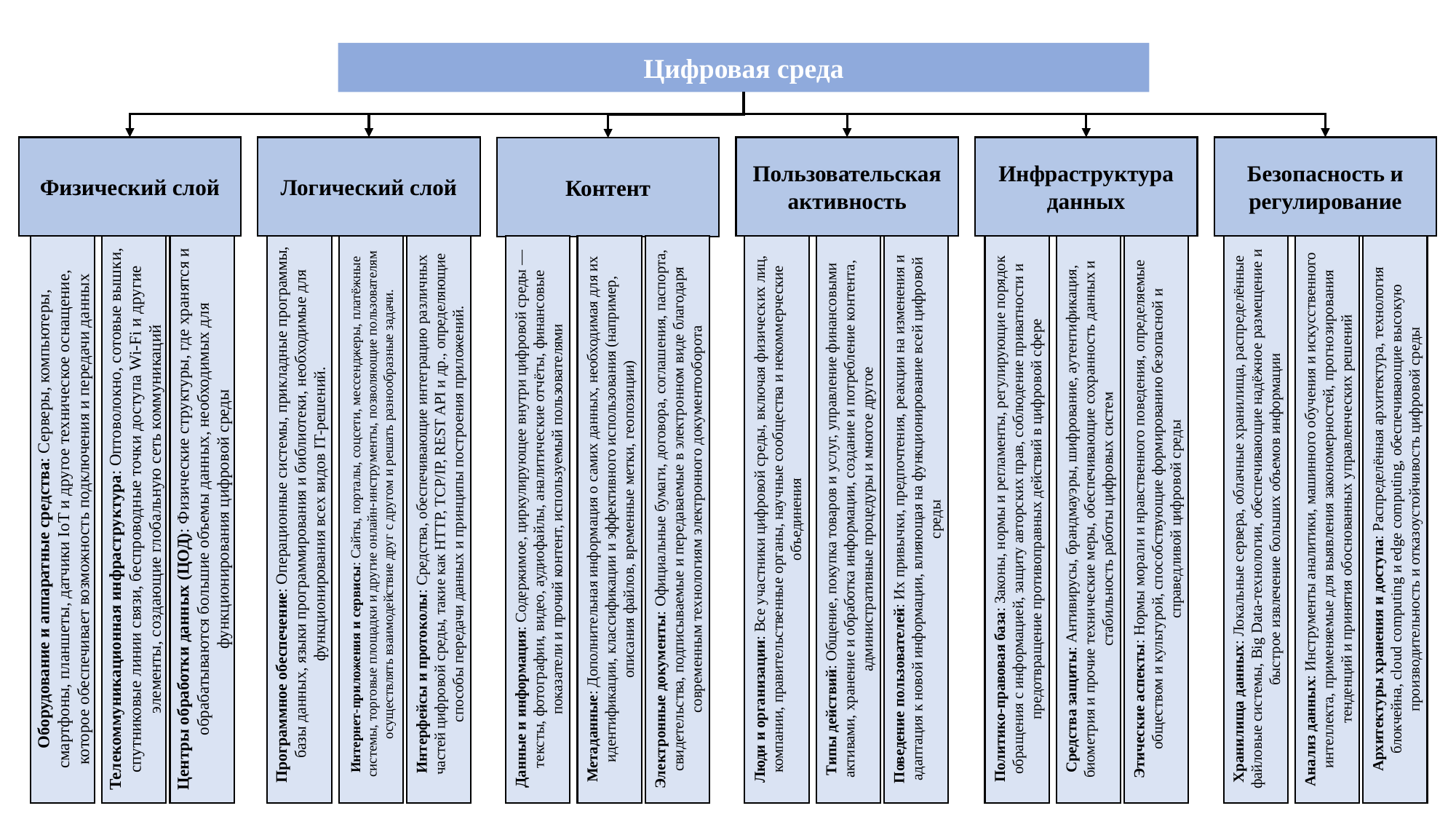

Цифровая среда
Физический слой
Логический слой
Пользовательская активность
Инфраструктура данных
Безопасность и регулирование
Контент
Люди и организации: Все участники цифровой среды, включая физических лиц, компании, правительственные органы, научные сообщества и некоммерческие объединения
Типы действий: Общение, покупка товаров и услуг, управление финансовыми активами, хранение и обработка информации, создание и потребление контента, административные процедуры и многое другое
Поведение пользователей: Их привычки, предпочтения, реакции на изменения и адаптация к новой информации, влияющая на функционирование всей цифровой среды
Политико-правовая база: Законы, нормы и регламенты, регулирующие порядок обращения с информацией, защиту авторских прав, соблюдение приватности и предотвращение противоправных действий в цифровой сфере
Средства защиты: Антивирусы, брандмауэры, шифрование, аутентификация, биометрия и прочие технические меры, обеспечивающие сохранность данных и стабильность работы цифровых систем
Этические аспекты: Нормы морали и нравственного поведения, определяемые обществом и культурой, способствующие формированию безопасной и справедливой цифровой среды
Хранилища данных: Локальные сервера, облачные хранилища, распределённые файловые системы, Big Data-технологии, обеспечивающие надёжное размещение и быстрое извлечение больших объемов информации
Анализ данных: Инструменты аналитики, машинного обучения и искусственного интеллекта, применяемые для выявления закономерностей, прогнозирования тенденций и принятия обоснованных управленческих решений
Архитектуры хранения и доступа: Распределённая архитектура, технология блокчейна, cloud computing и edge computing, обеспечивающие высокую производительность и отказоустойчивость цифровой среды
Оборудование и аппаратные средства: Серверы, компьютеры, смартфоны, планшеты, датчики IoT и другое техническое оснащение, которое обеспечивает возможность подключения и передачи данных
Телекоммуникационная инфраструктура: Оптоволокно, сотовые вышки, спутниковые линии связи, беспроводные точки доступа Wi-Fi и другие элементы, создающие глобальную сеть коммуникаций
Центры обработки данных (ЦОД): Физические структуры, где хранятся и обрабатываются большие объемы данных, необходимых для функционирования цифровой среды
Программное обеспечение: Операционные системы, прикладные программы, базы данных, языки программирования и библиотеки, необходимые для функционирования всех видов IT-решений.
Интернет-приложения и сервисы: Сайты, порталы, соцсети, мессенджеры, платёжные системы, торговые площадки и другие онлайн-инструменты, позволяющие пользователям осуществлять взаимодействие друг с другом и решать разнообразные задачи.
Интерфейсы и протоколы: Средства, обеспечивающие интеграцию различных частей цифровой среды, такие как HTTP, TCP/IP, REST API и др., определяющие способы передачи данных и принципы построения приложений.
Данные и информация: Содержимое, циркулирующее внутри цифровой среды — тексты, фотографии, видео, аудиофайлы, аналитические отчёты, финансовые показатели и прочий контент, используемый пользователями
Метаданные: Дополнительная информация о самих данных, необходимая для их идентификации, классификации и эффективного использования (например, описания файлов, временные метки, геопозиции)
Электронные документы: Официальные бумаги, договора, соглашения, паспорта, свидетельства, подписываемые и передаваемые в электронном виде благодаря современным технологиям электронного документооборота